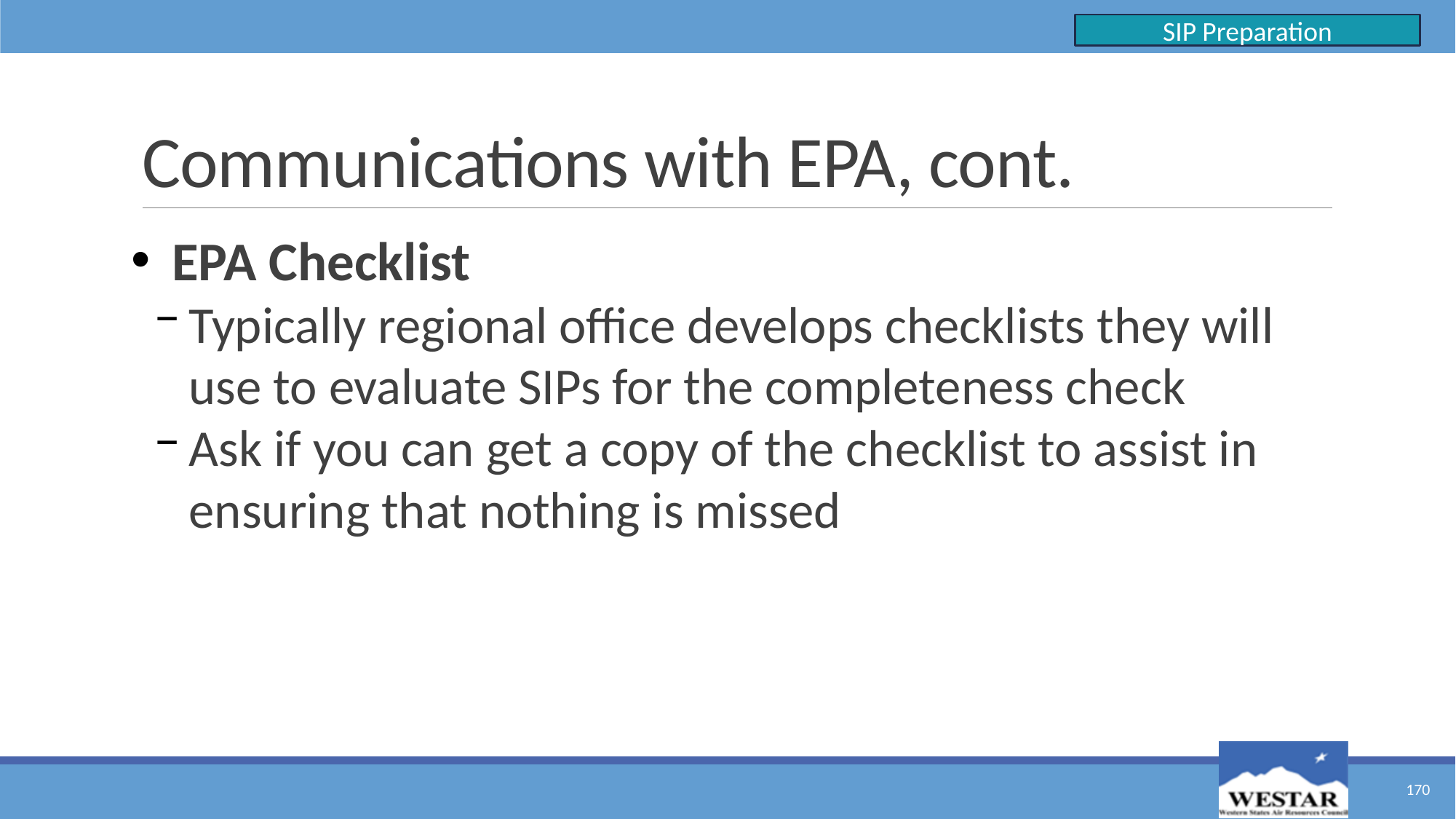

SIP Preparation
# Communications with EPA, cont.
EPA Checklist
Typically regional office develops checklists they will use to evaluate SIPs for the completeness check
Ask if you can get a copy of the checklist to assist in ensuring that nothing is missed

170